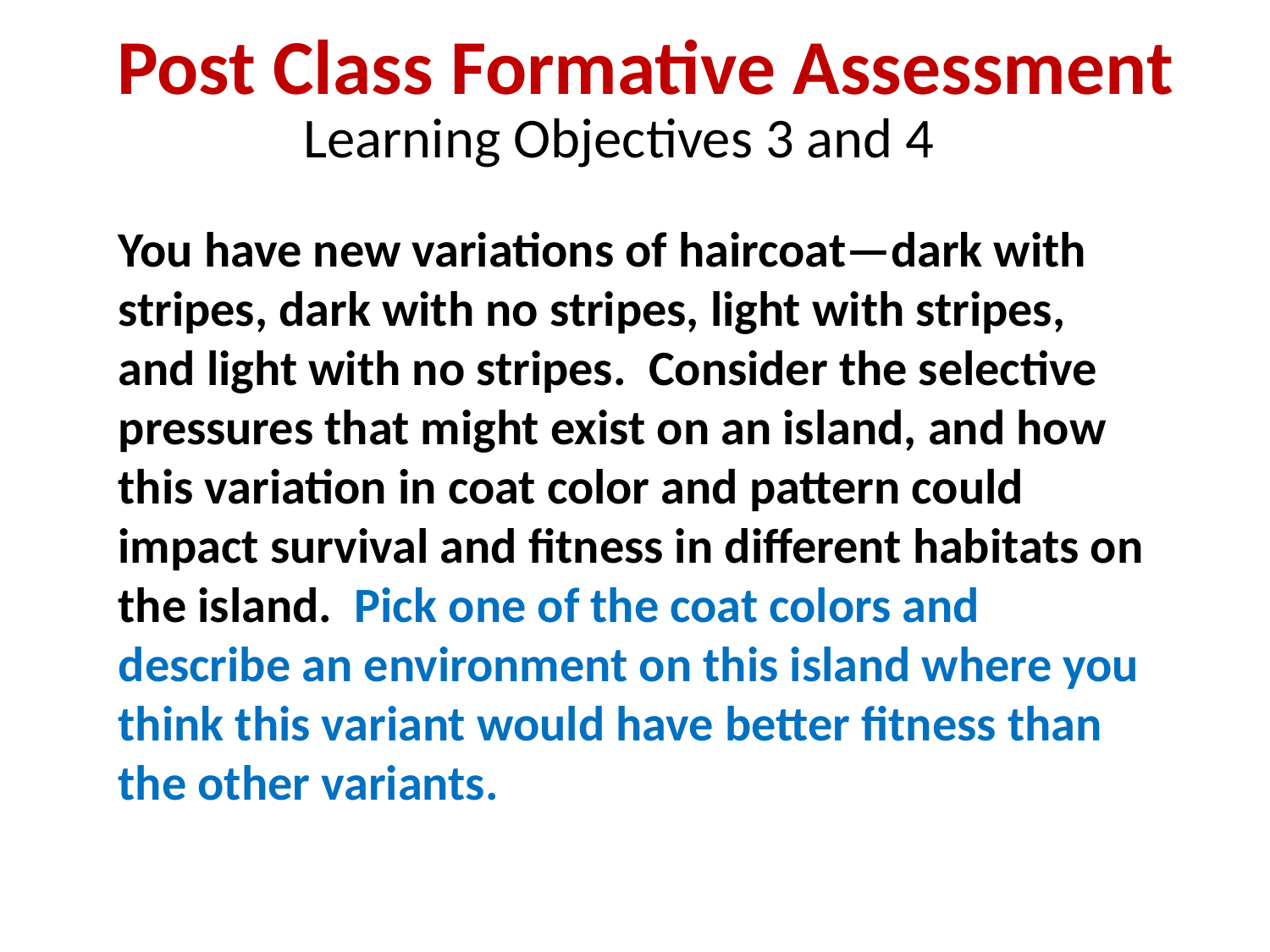

Post Class Formative Assessment
Learning Objectives 3 and 4
You have new variations of haircoat—dark with stripes, dark with no stripes, light with stripes, and light with no stripes.  Consider the selective pressures that might exist on an island, and how this variation in coat color and pattern could impact survival and fitness in different habitats on the island.  Pick one of the coat colors and describe an environment on this island where you think this variant would have better fitness than the other variants.